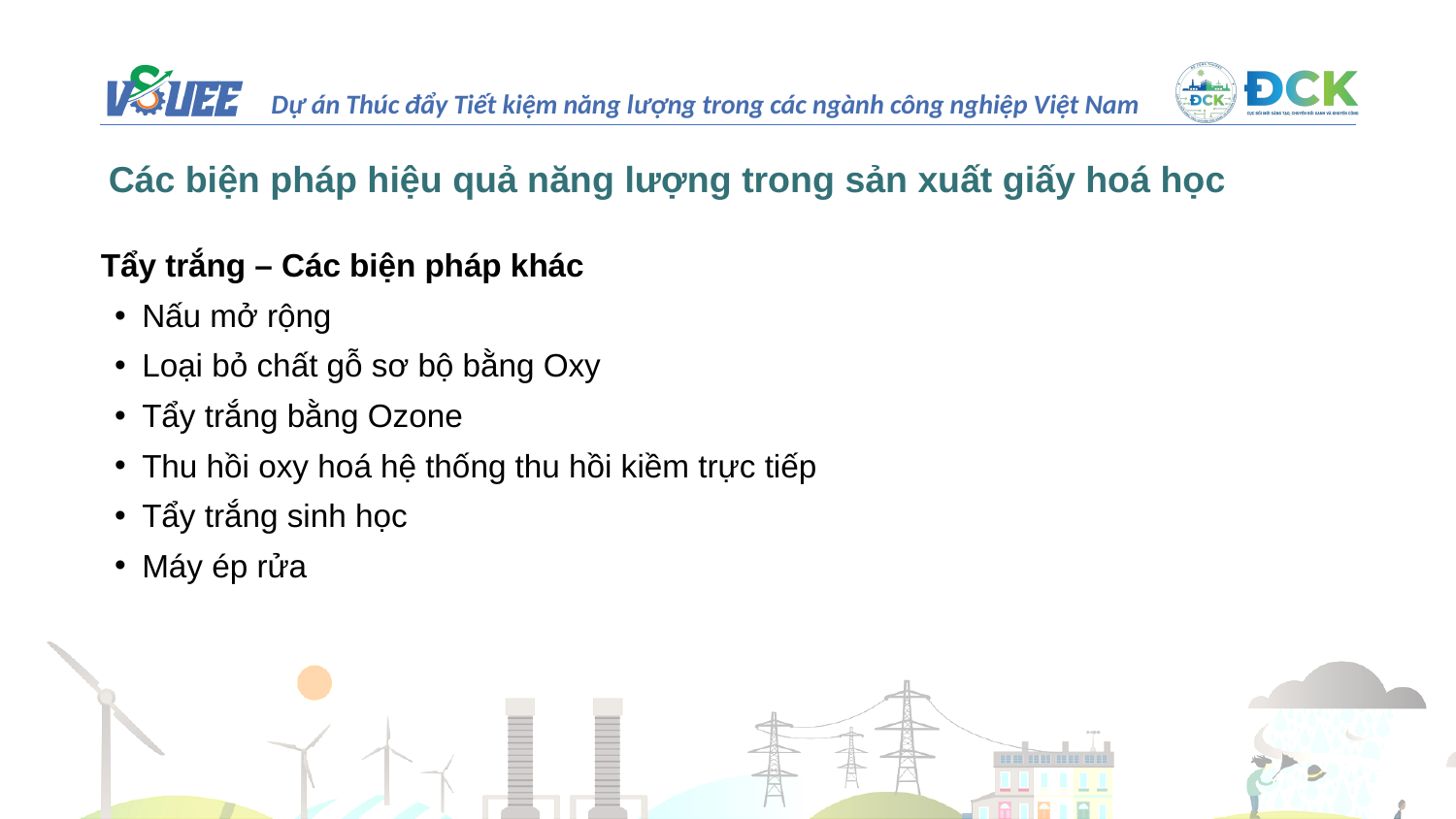

# Các biện pháp hiệu quả năng lượng trong sản xuất giấy hoá học
Tẩy trắng – Các biện pháp khác
Nấu mở rộng
Loại bỏ chất gỗ sơ bộ bằng Oxy
Tẩy trắng bằng Ozone
Thu hồi oxy hoá hệ thống thu hồi kiềm trực tiếp
Tẩy trắng sinh học
Máy ép rửa